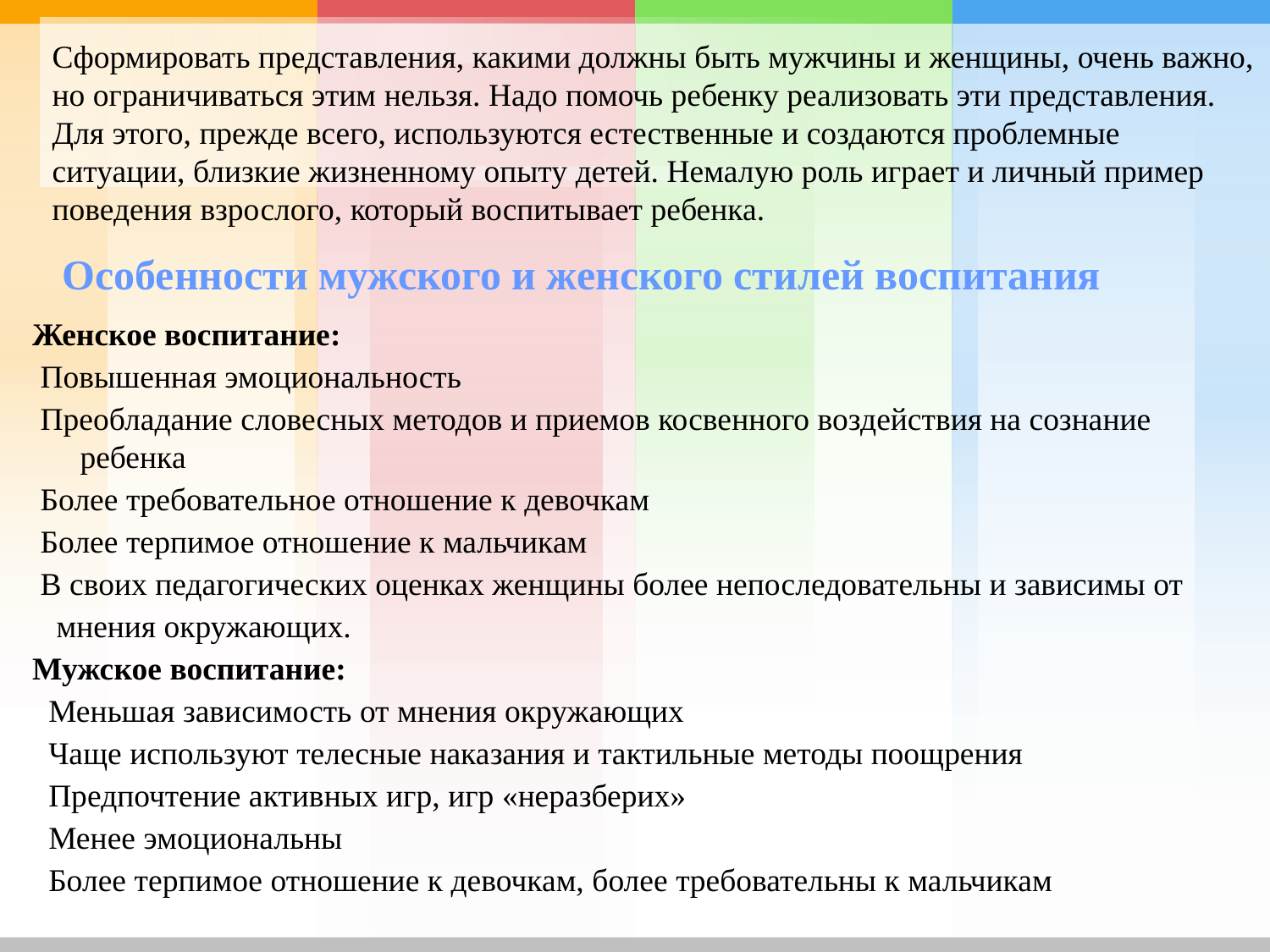

Сформировать представления, какими должны быть мужчины и женщины, очень важно, но ограничиваться этим нельзя. Надо помочь ребенку реализовать эти представления. Для этого, прежде всего, используются естественные и создаются проблемные ситуации, близкие жизненному опыту детей. Немалую роль играет и личный пример поведения взрослого, который воспитывает ребенка.
Особенности мужского и женского стилей воспитания
Женское воспитание:
 Повышенная эмоциональность
 Преобладание словесных методов и приемов косвенного воздействия на сознание ребенка
 Более требовательное отношение к девочкам
 Более терпимое отношение к мальчикам
 В своих педагогических оценках женщины более непоследовательны и зависимы от
   мнения окружающих.
Мужское воспитание:
  Меньшая зависимость от мнения окружающих
  Чаще используют телесные наказания и тактильные методы поощрения
  Предпочтение активных игр, игр «неразберих»
  Менее эмоциональны
  Более терпимое отношение к девочкам, более требовательны к мальчикам